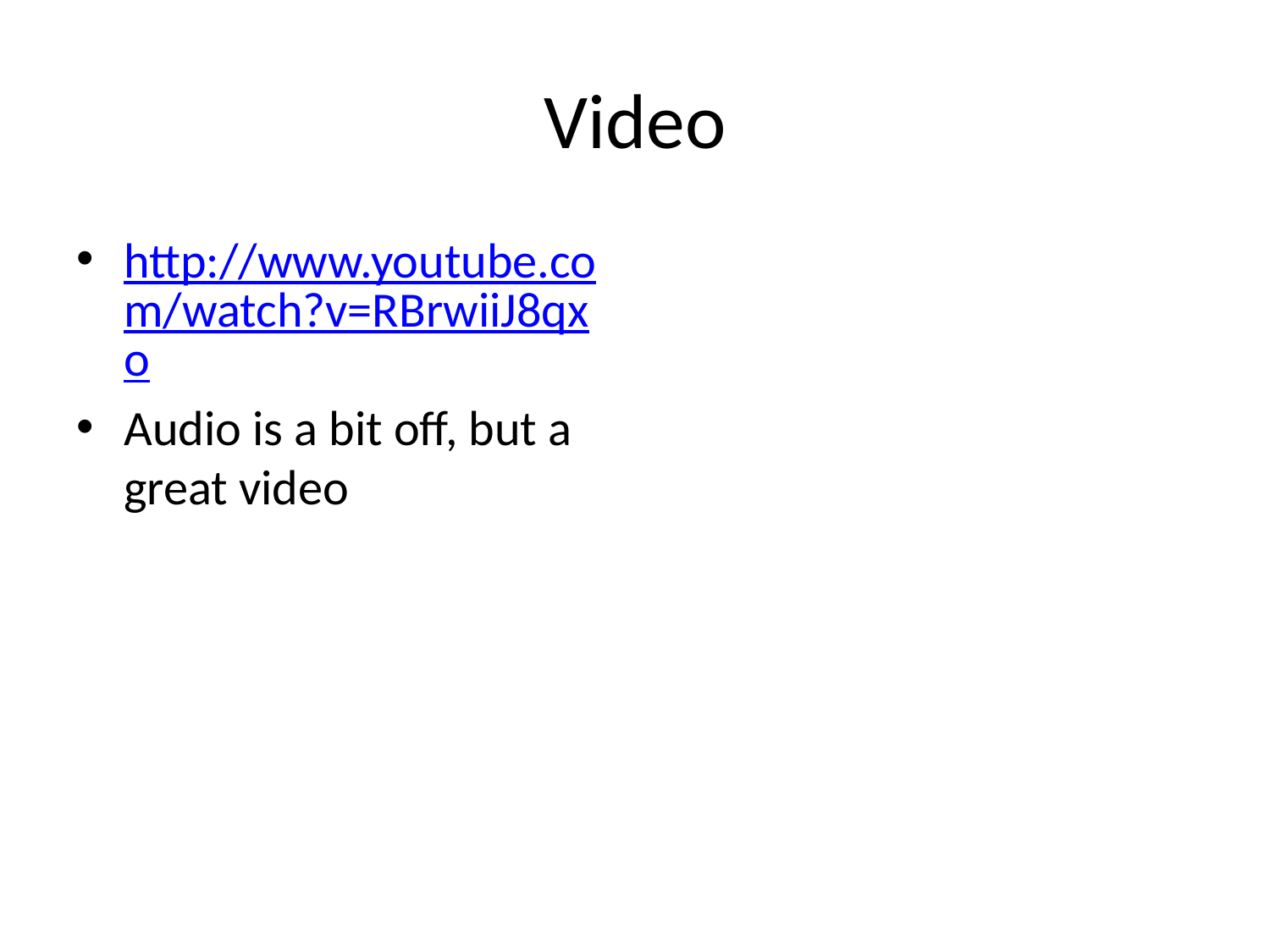

# Video
http://www.youtube.com/watch?v=RBrwiiJ8qxo
Audio is a bit off, but a great video